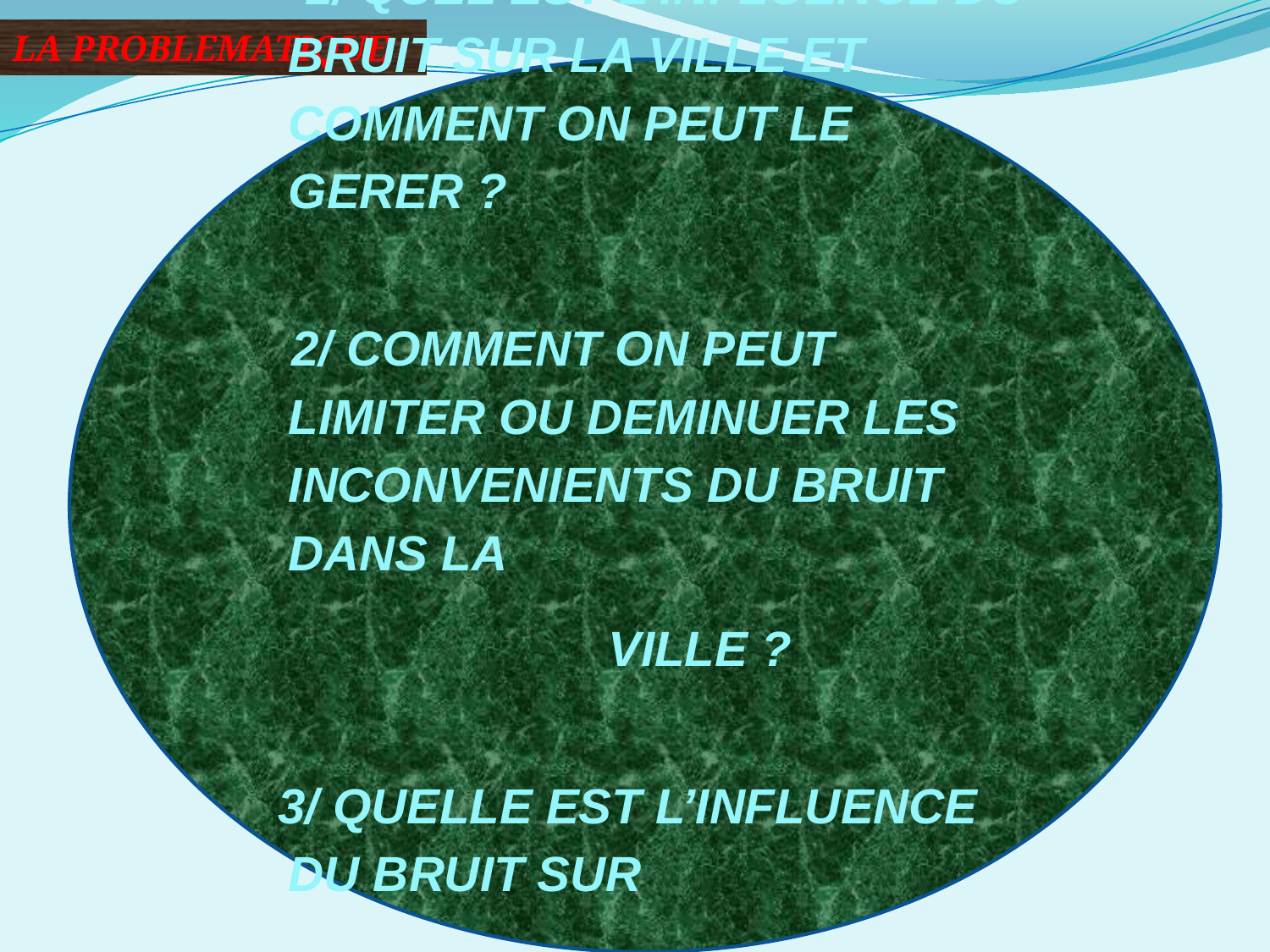

#
LA PROBLEMATIQUE :
    1/ QUEL EST L’INFLUENCE DU BRUIT SUR LA VILLE ET COMMENT ON PEUT LE GERER ?

   2/ COMMENT ON PEUT LIMITER OU DEMINUER LES INCONVENIENTS DU BRUIT DANS LA
                          VILLE ?

  3/ QUELLE EST L’INFLUENCE DU BRUIT SUR
              LA DURABILITE DE LA VILLE ?